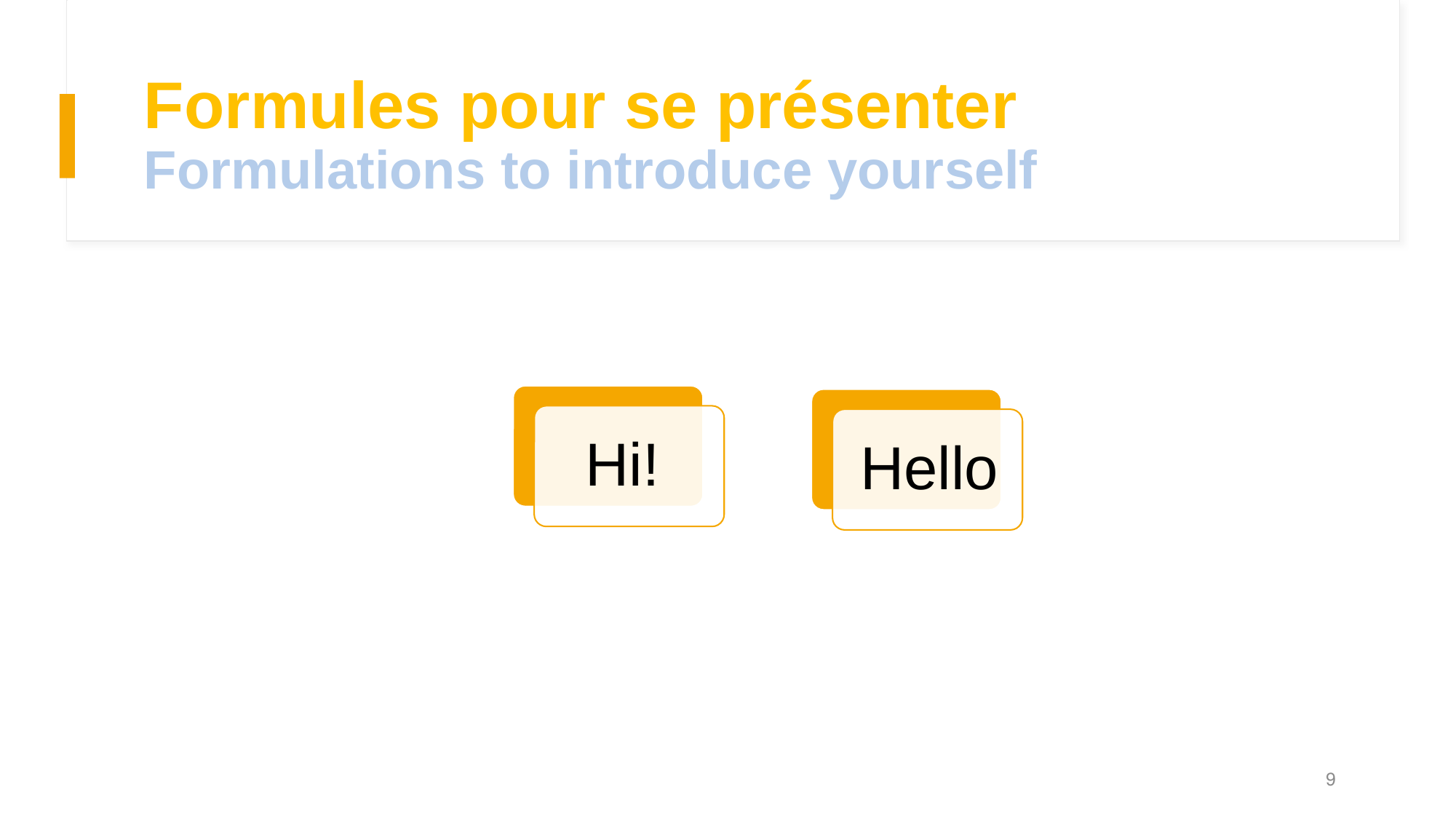

# Formules pour se présenter Formulations to introduce yourself
Hi!
Hello
9